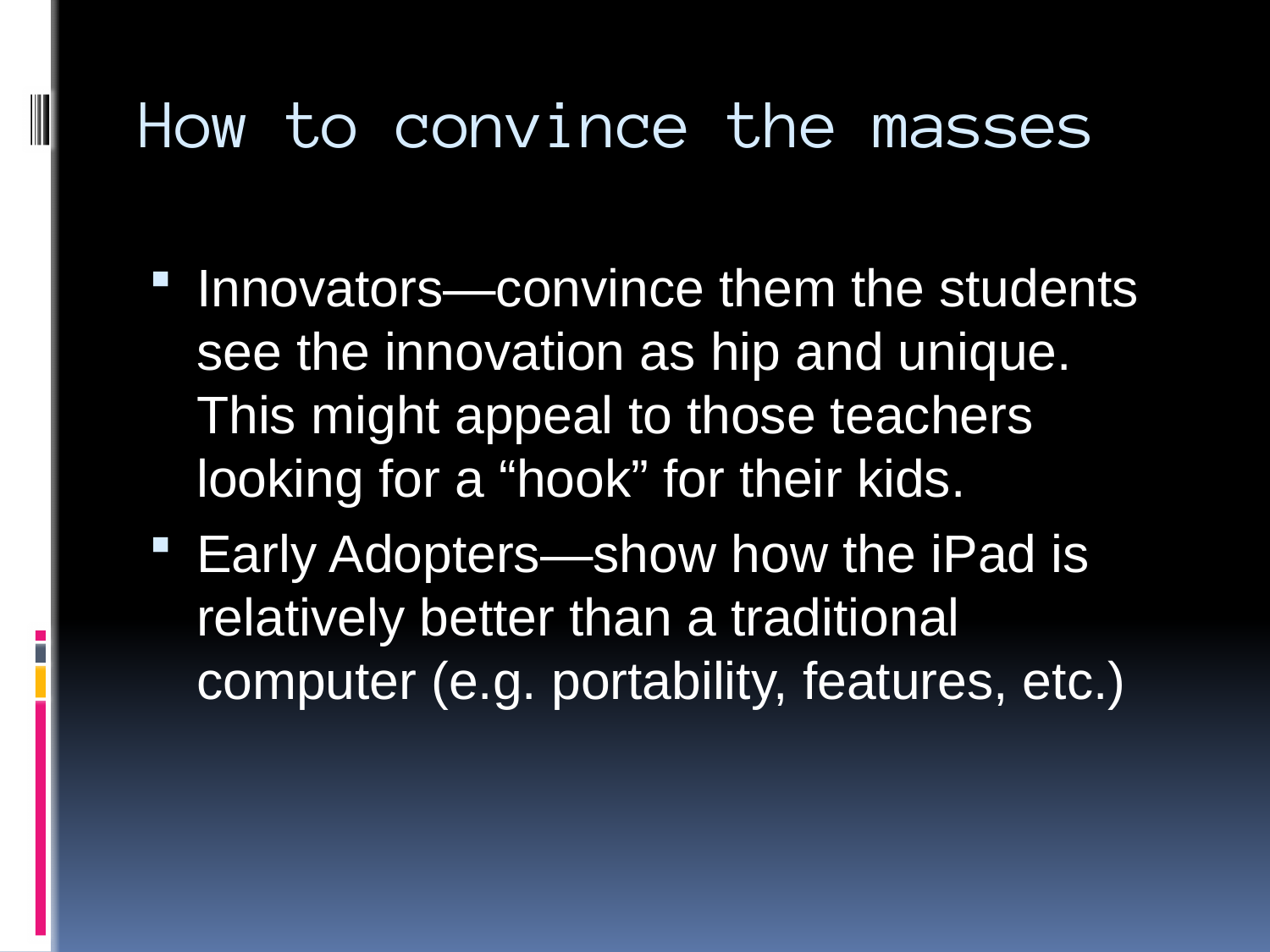

# How to convince the masses
Innovators—convince them the students see the innovation as hip and unique.  This might appeal to those teachers looking for a “hook” for their kids.
Early Adopters—show how the iPad is relatively better than a traditional computer (e.g. portability, features, etc.)